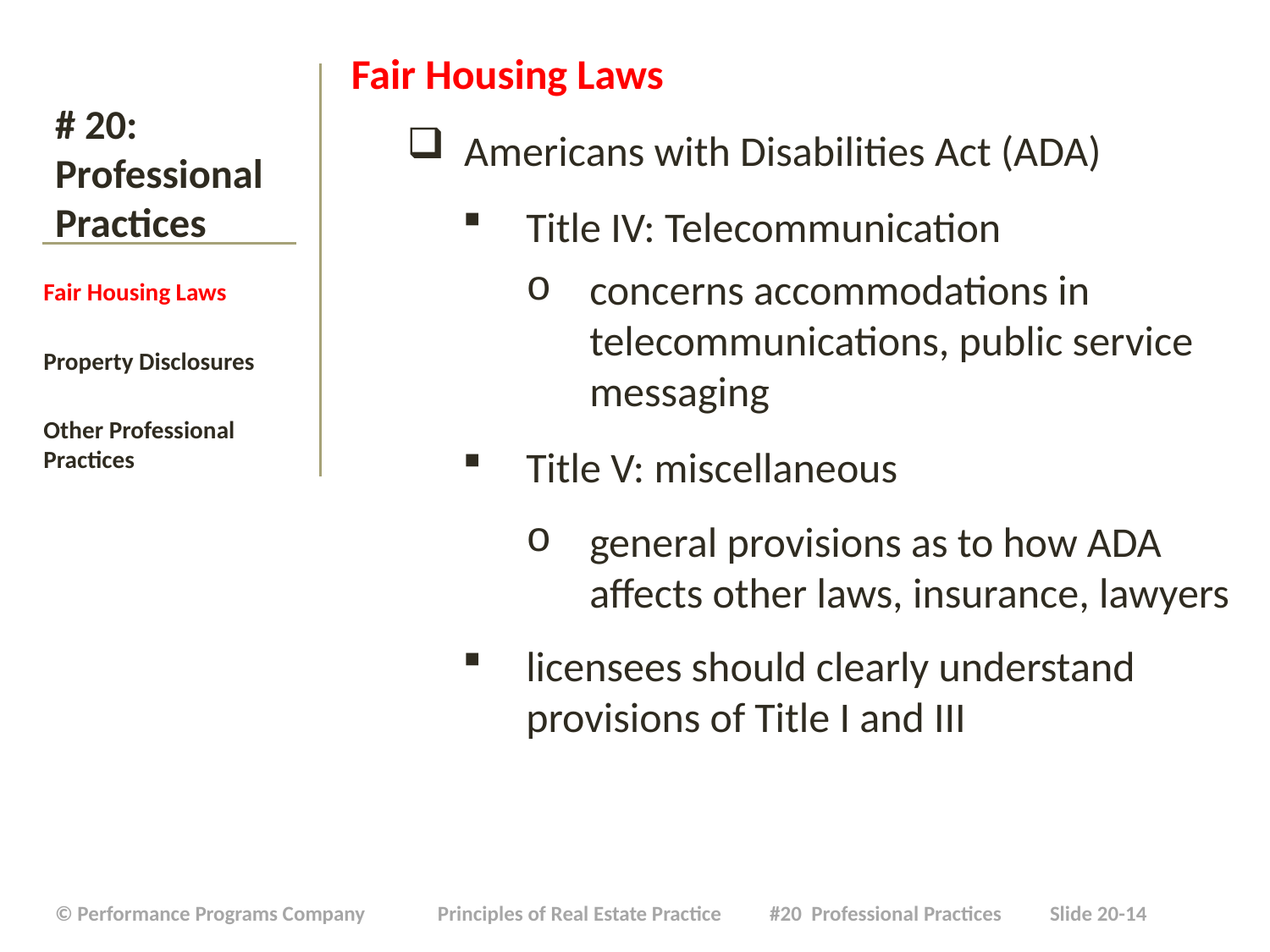

Fair Housing Laws

  Americans with Disabilities Act (ADA)
Title IV: Telecommunication
concerns accommodations in telecommunications, public service messaging
Title V: miscellaneous
general provisions as to how ADA affects other laws, insurance, lawyers
licensees should clearly understand provisions of Title I and III

# # 20: Professional Practices

Fair Housing Laws

Property Disclosures

Other Professional Practices

| © Performance Programs Company Principles of Real Estate Practice #20 Professional Practices Slide 20-14 |
| --- |